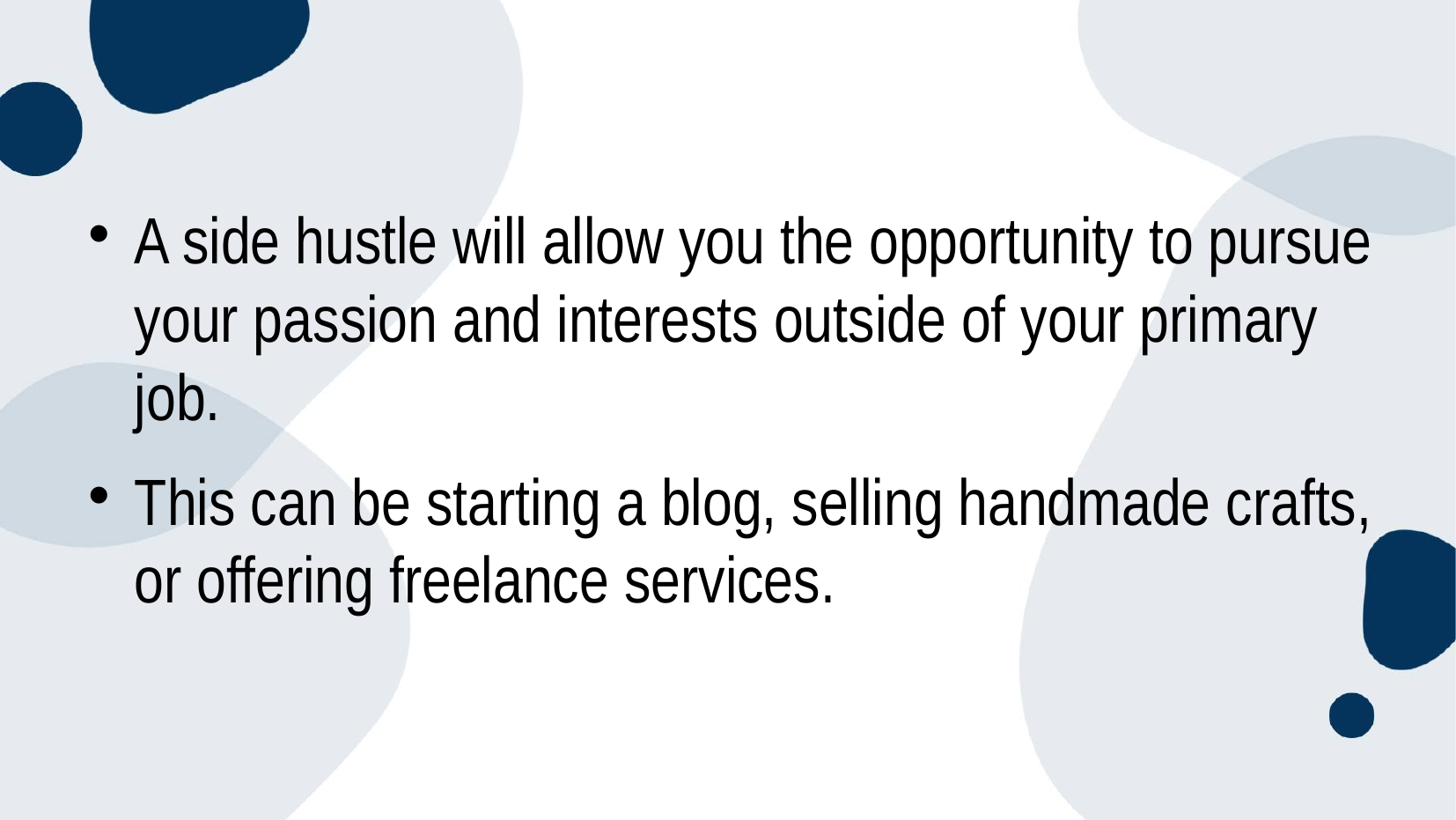

#
A side hustle will allow you the opportunity to pursue your passion and interests outside of your primary job.
This can be starting a blog, selling handmade crafts, or offering freelance services.